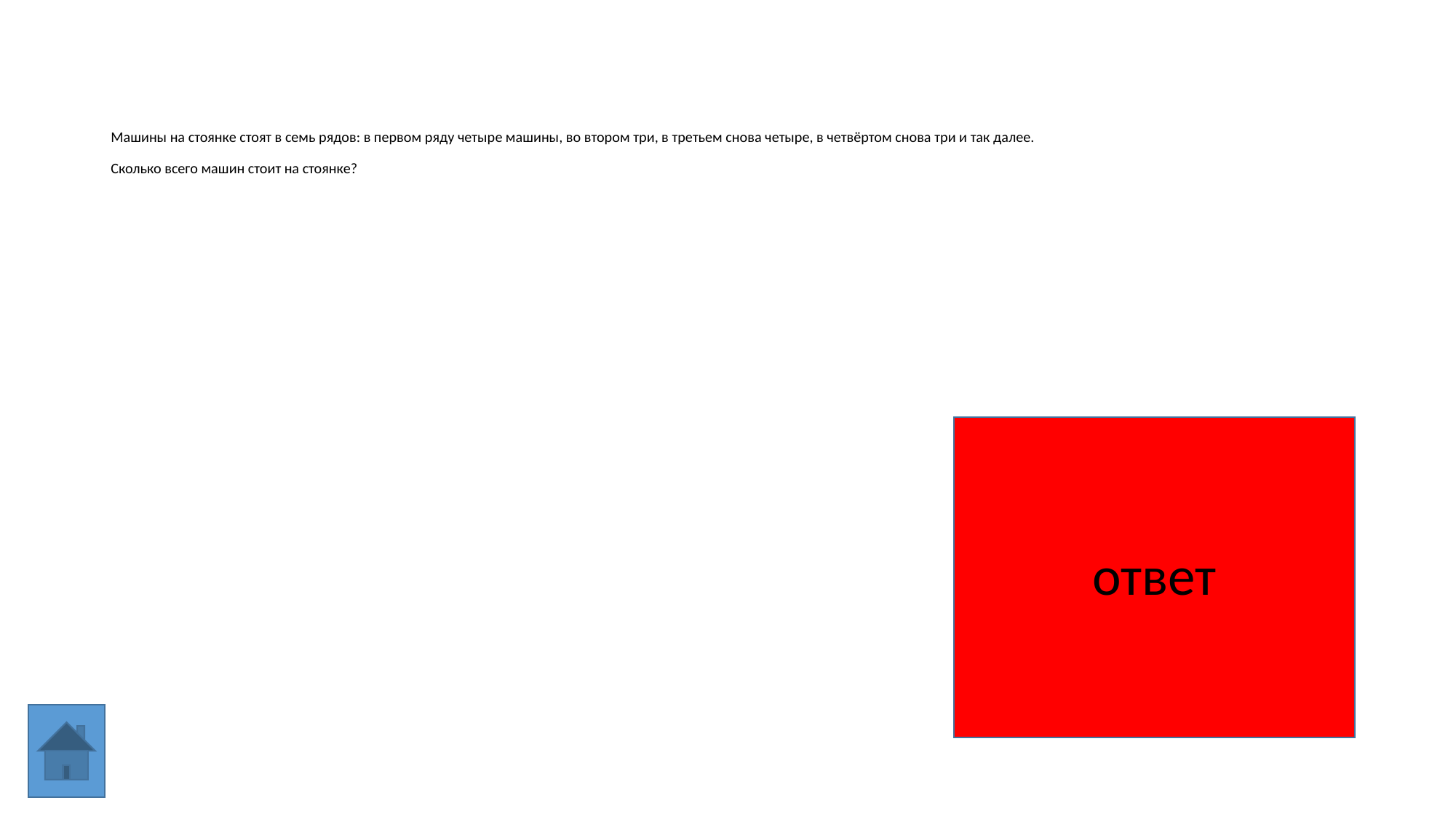

# Машины на стоянке стоят в семь рядов: в первом ряду четыре машины, во втором три, в третьем снова четыре, в четвёртом снова три и так далее.   Сколько всего машин стоит на стоянке?
ответ